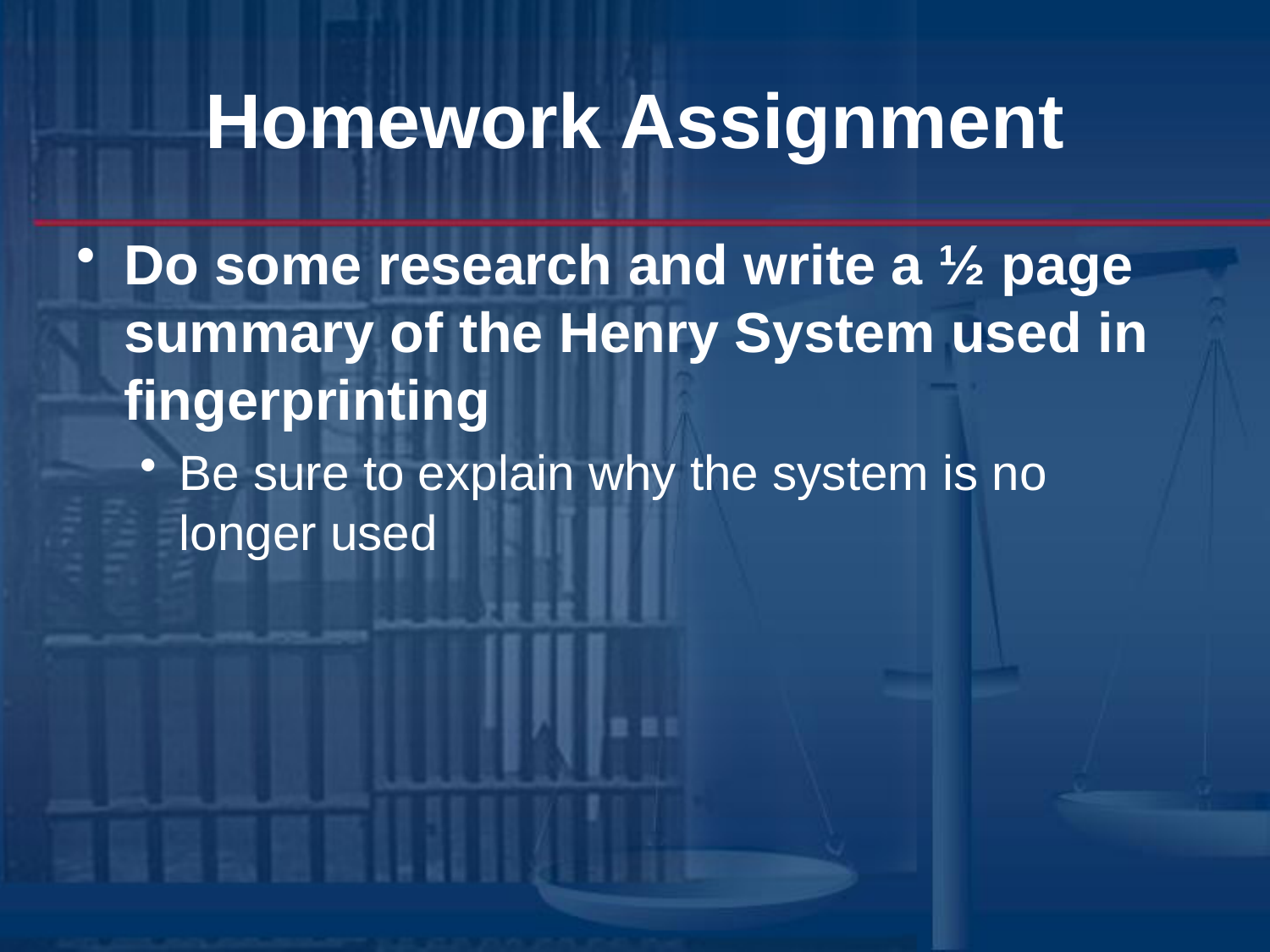

# Homework Assignment
Do some research and write a ½ page summary of the Henry System used in fingerprinting
Be sure to explain why the system is no longer used